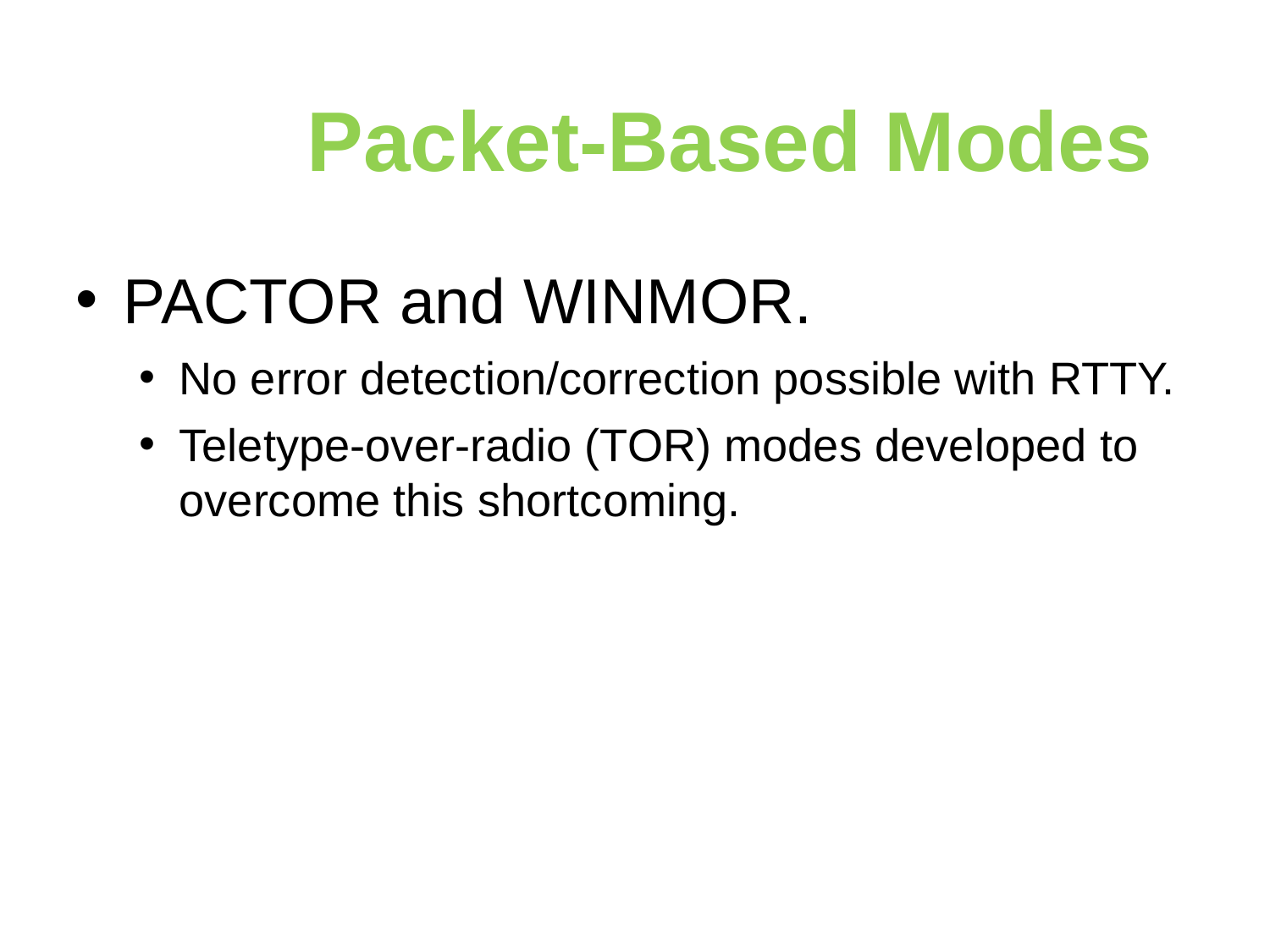

Packet-Based Modes
PACTOR and WINMOR.
No error detection/correction possible with RTTY.
Teletype-over-radio (TOR) modes developed to overcome this shortcoming.